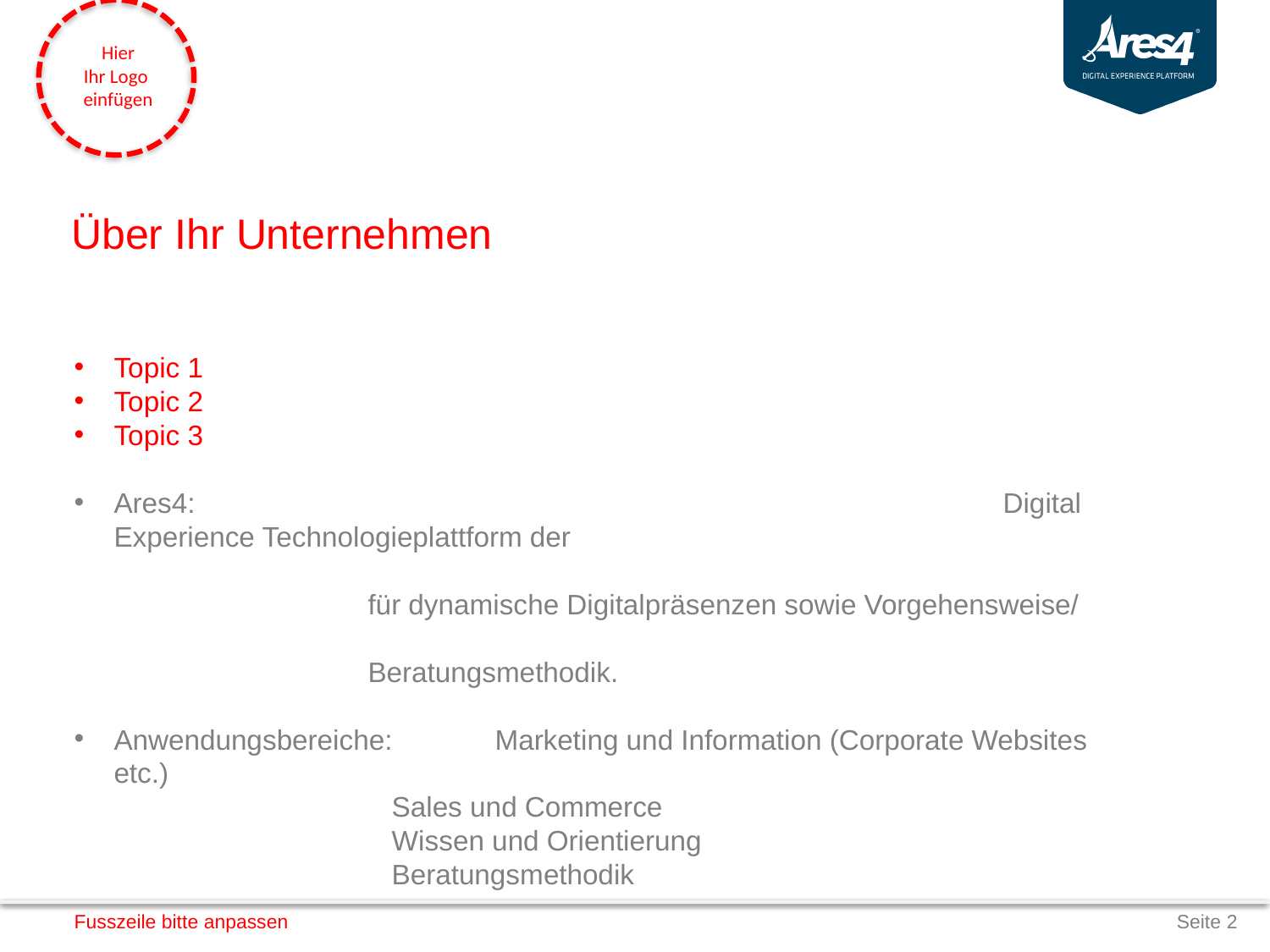

Über Ihr Unternehmen
Topic 1
Topic 2
Topic 3

Ares4: 							Digital Experience Technologieplattform der
									für dynamische Digitalpräsenzen sowie Vorgehensweise/
									Beratungsmethodik.

Anwendungsbereiche: 	Marketing und Information (Corporate Websites etc.)
Sales und Commerce
Wissen und Orientierung
Beratungsmethodik